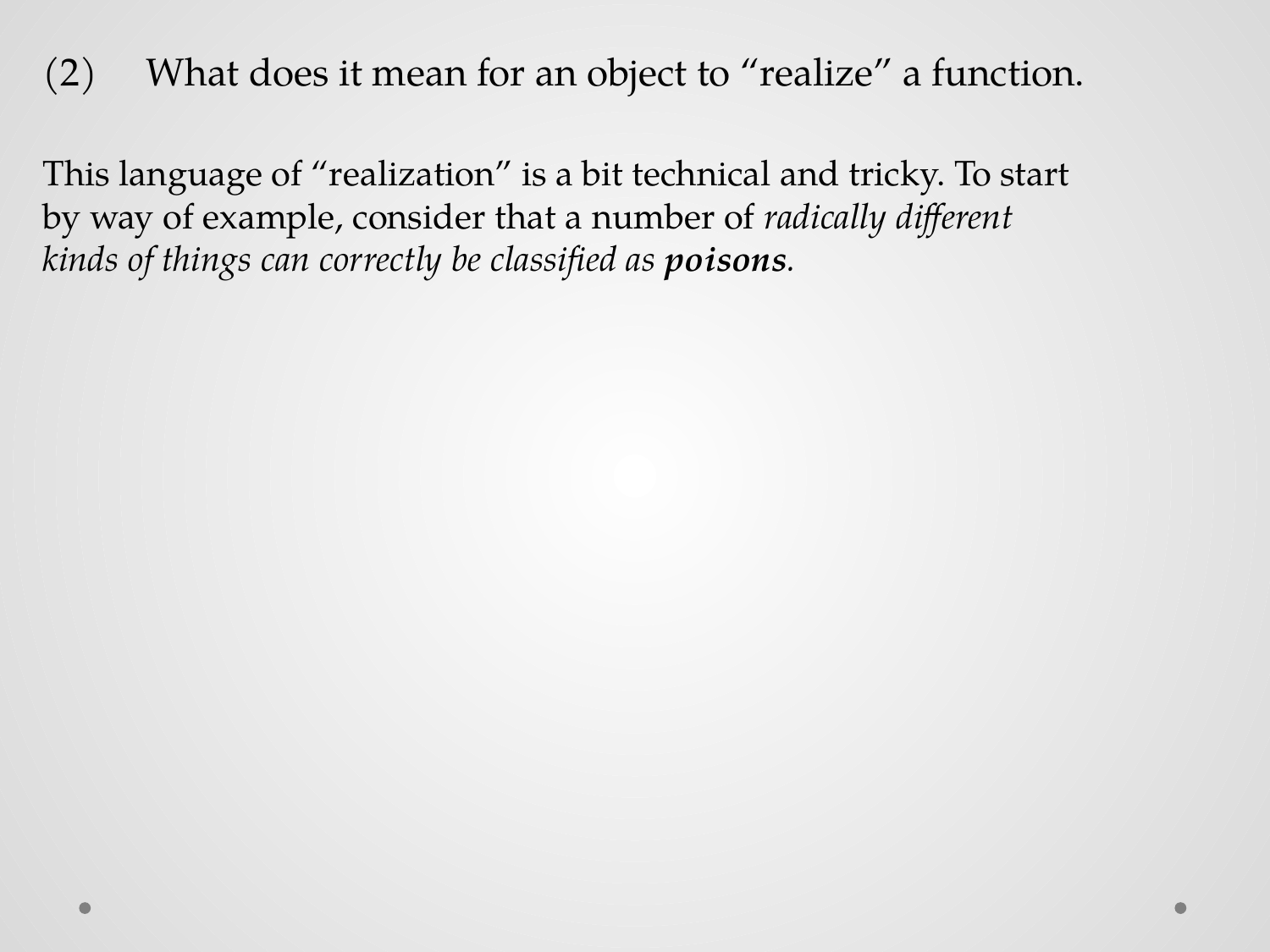

(2)     What does it mean for an object to “realize” a function.
This language of “realization” is a bit technical and tricky. To start by way of example, consider that a number of radically different kinds of things can correctly be classified as poisons.